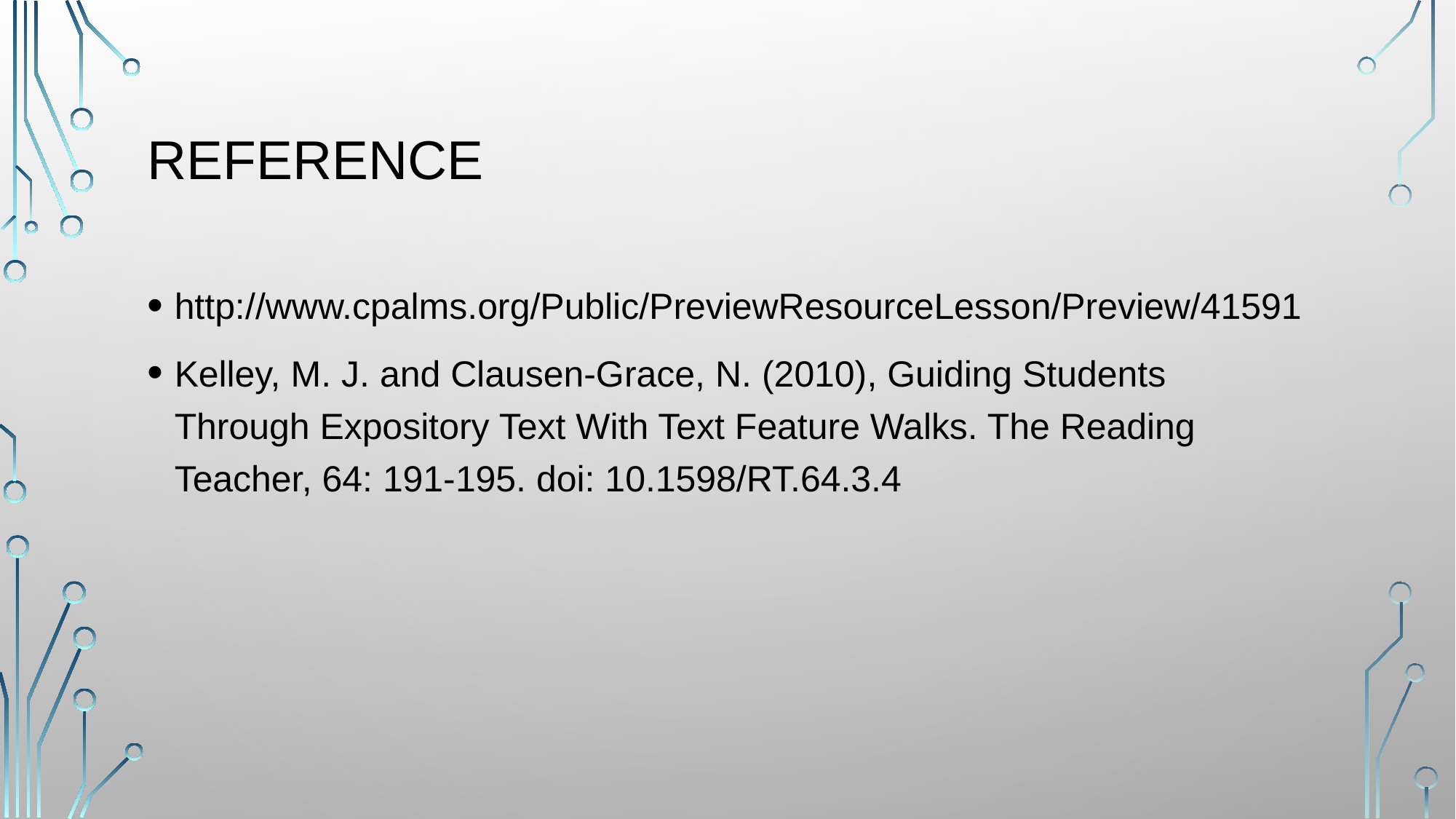

# Reference
http://www.cpalms.org/Public/PreviewResourceLesson/Preview/41591
Kelley, M. J. and Clausen-Grace, N. (2010), Guiding Students Through Expository Text With Text Feature Walks. The Reading Teacher, 64: 191-195. doi: 10.1598/RT.64.3.4